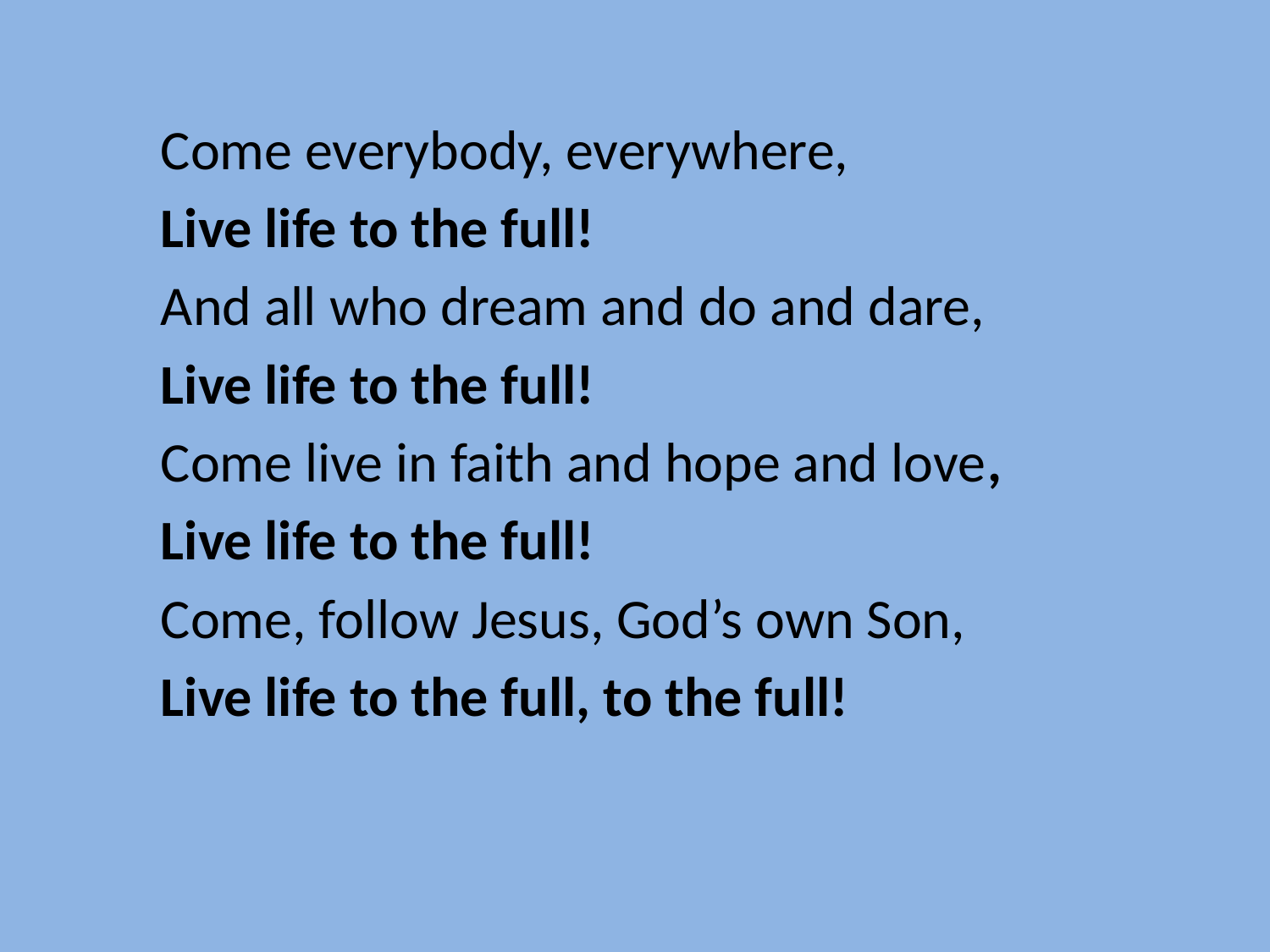

Come everybody, everywhere,
Live life to the full!
And all who dream and do and dare,
Live life to the full!
Come live in faith and hope and love,
Live life to the full!
Come, follow Jesus, God’s own Son,
Live life to the full, to the full!